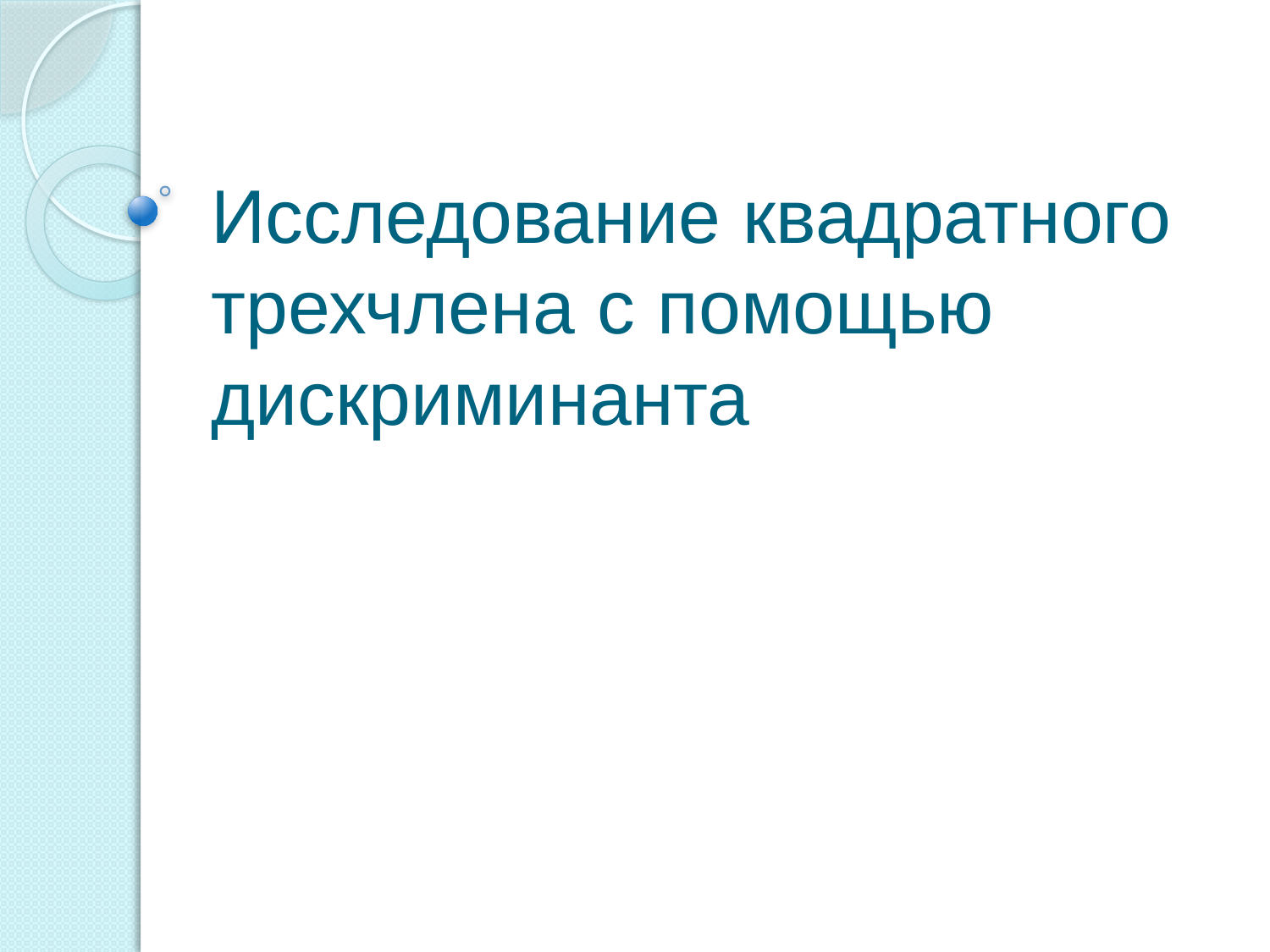

# Исследование квадратного трехчлена с помощью дискриминанта